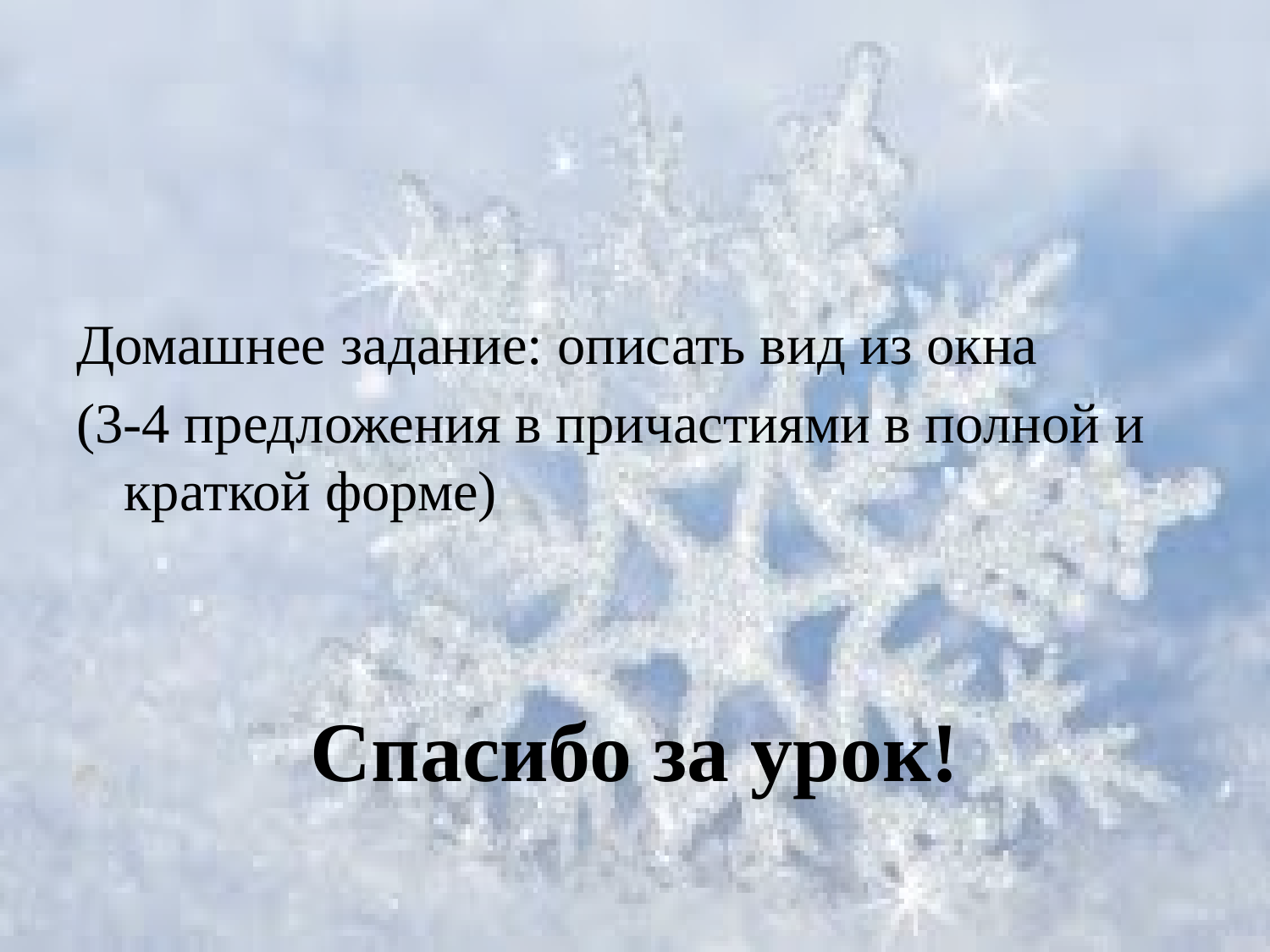

#

Домашнее задание: описать вид из окна
(3-4 предложения в причастиями в полной и краткой форме)

Спасибо за урок!